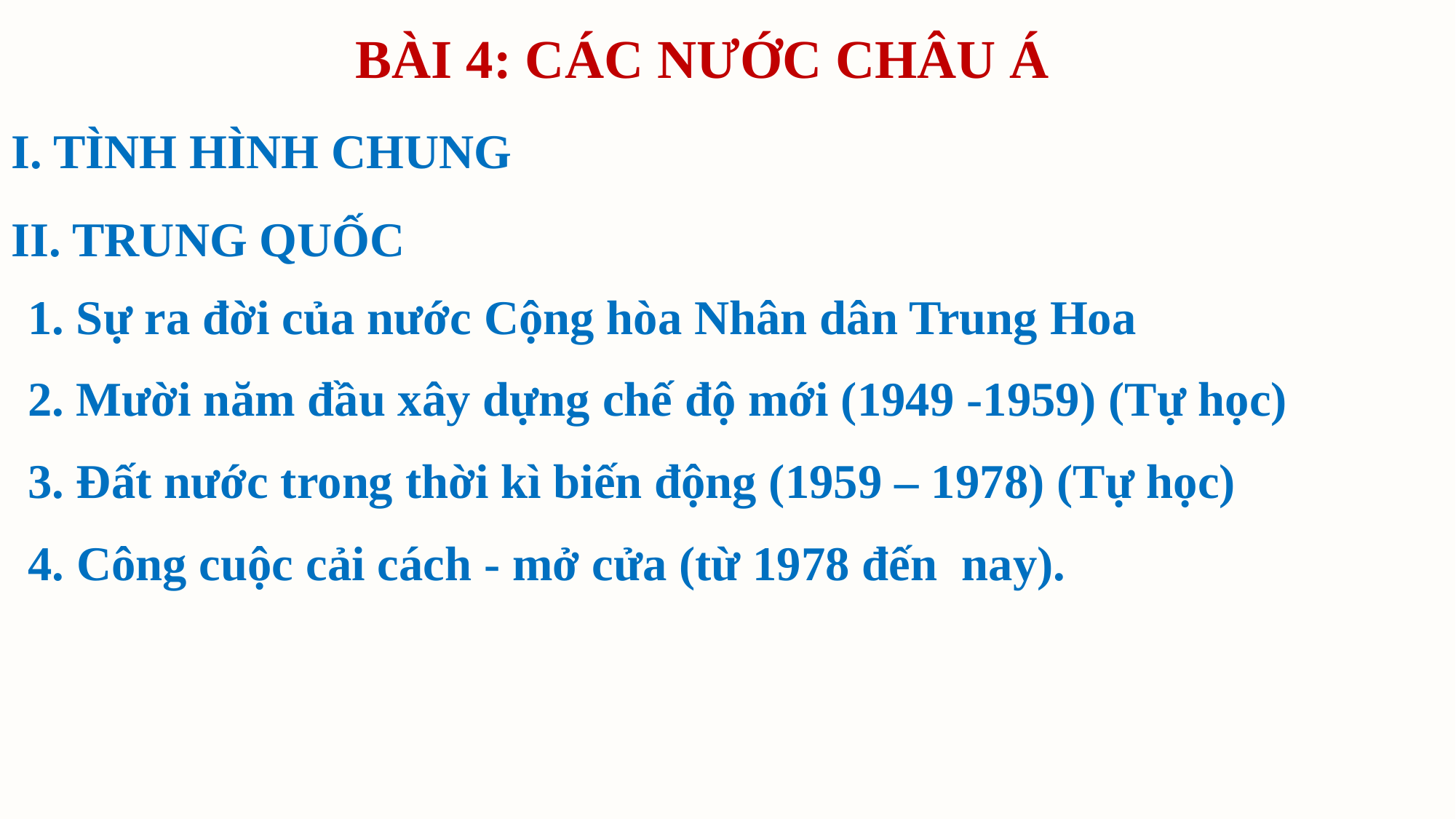

BÀI 4: CÁC NƯỚC CHÂU Á
I. TÌNH HÌNH CHUNG
II. TRUNG QUỐC
1. Sự ra đời của nước Cộng hòa Nhân dân Trung Hoa
2. Mười năm đầu xây dựng chế độ mới (1949 -1959) (Tự học)
3. Đất nước trong thời kì biến động (1959 – 1978) (Tự học)
4. Công cuộc cải cách - mở cửa (từ 1978 đến  nay).